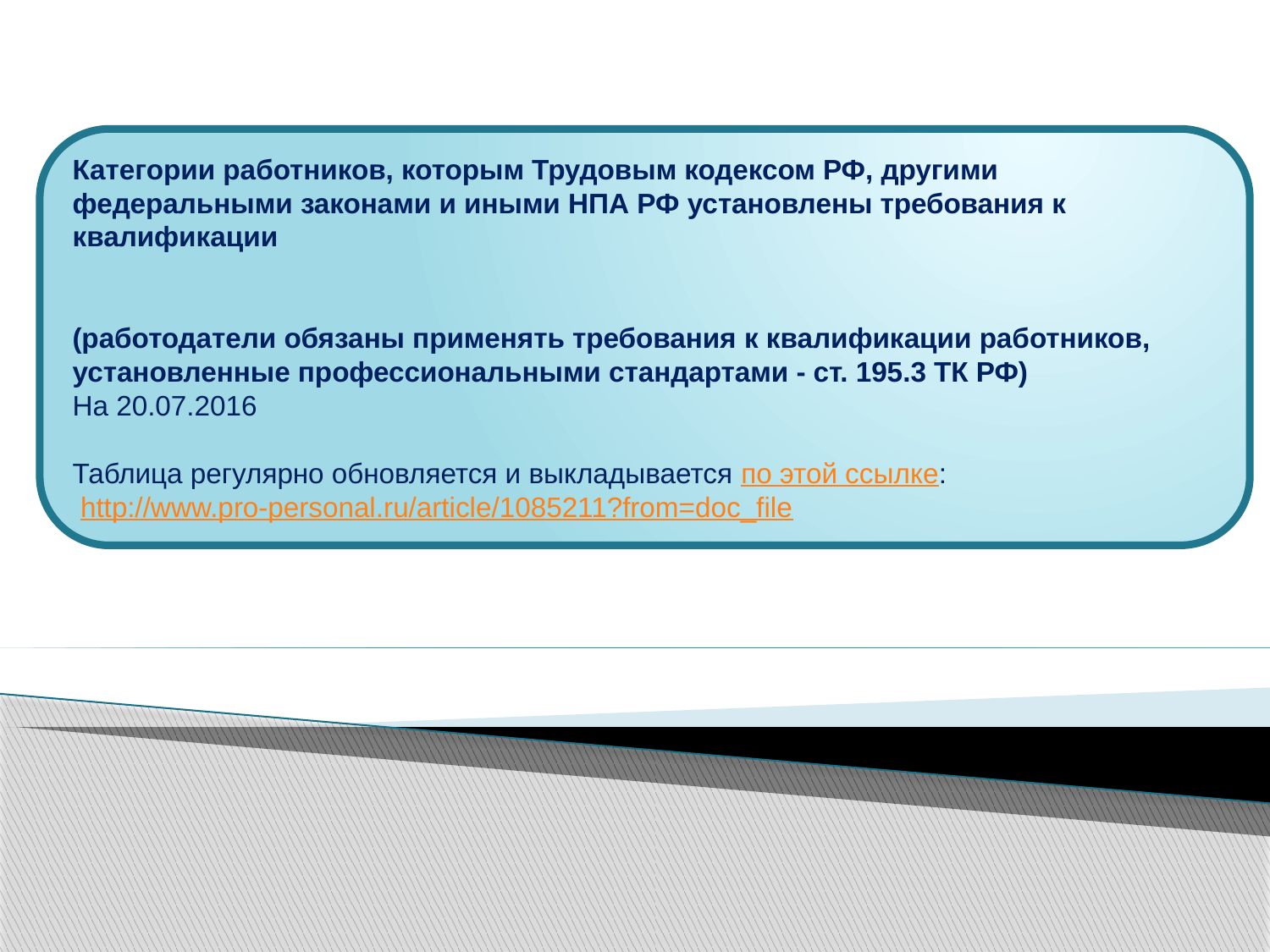

Категории работников, которым Трудовым кодексом РФ, другими федеральными законами и иными НПА РФ установлены требования к квалификации

(работодатели обязаны применять требования к квалификации работников, установленные профессиональными стандартами - ст. 195.3 ТК РФ)
На 20.07.2016

Таблица регулярно обновляется и выкладывается по этой ссылке:
 http://www.pro-personal.ru/article/1085211?from=doc_file